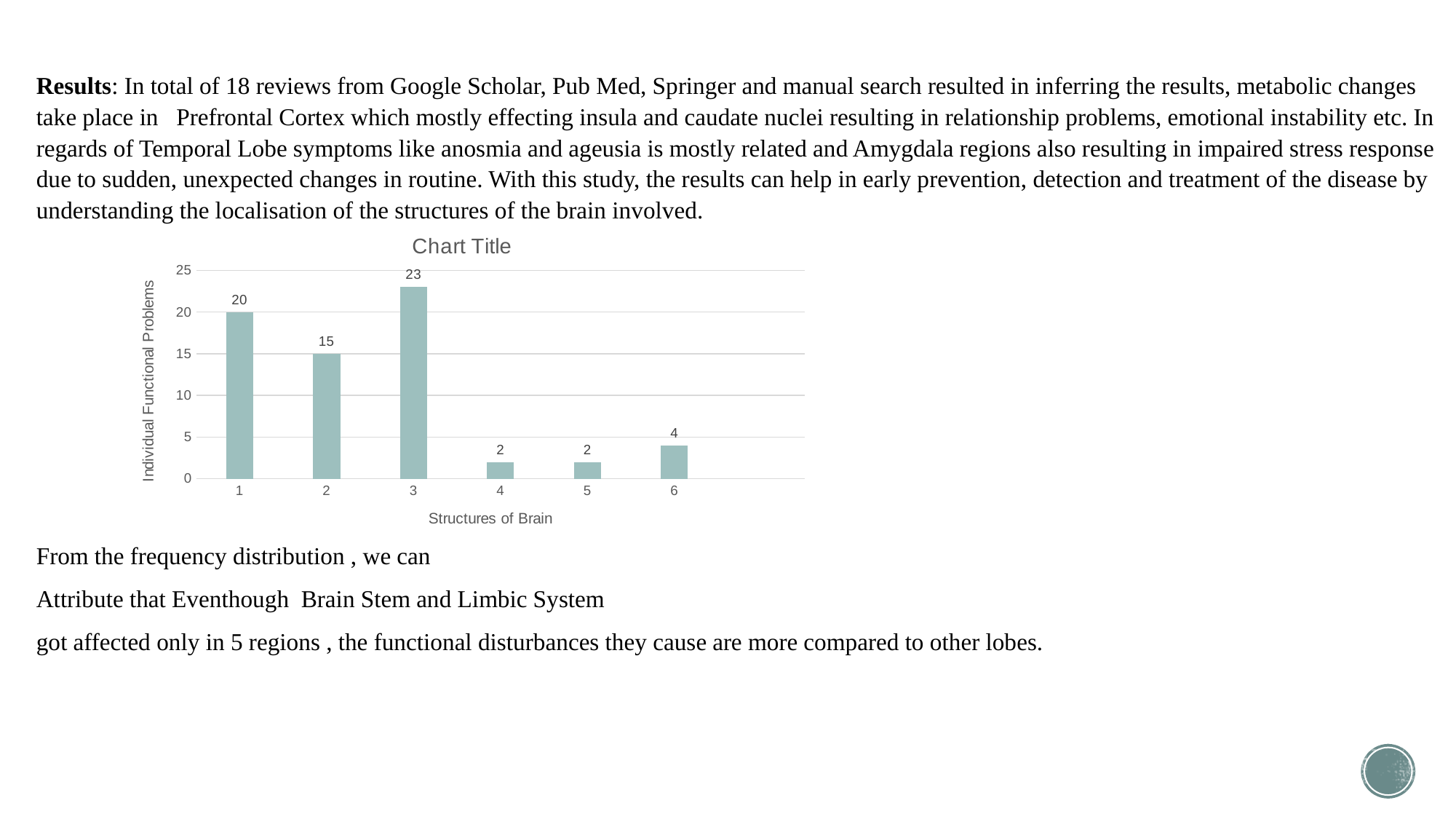

Results: In total of 18 reviews from Google Scholar, Pub Med, Springer and manual search resulted in inferring the results, metabolic changes take place in   Prefrontal Cortex which mostly effecting insula and caudate nuclei resulting in relationship problems, emotional instability etc. In regards of Temporal Lobe symptoms like anosmia and ageusia is mostly related and Amygdala regions also resulting in impaired stress response due to sudden, unexpected changes in routine. With this study, the results can help in early prevention, detection and treatment of the disease by understanding the localisation of the structures of the brain involved.

From the frequency distribution , we can
Attribute that Eventhough  Brain Stem and Limbic System
got affected only in 5 regions , the functional disturbances they cause are more compared to other lobes.

### Chart:

| Category |  |
|---|---|